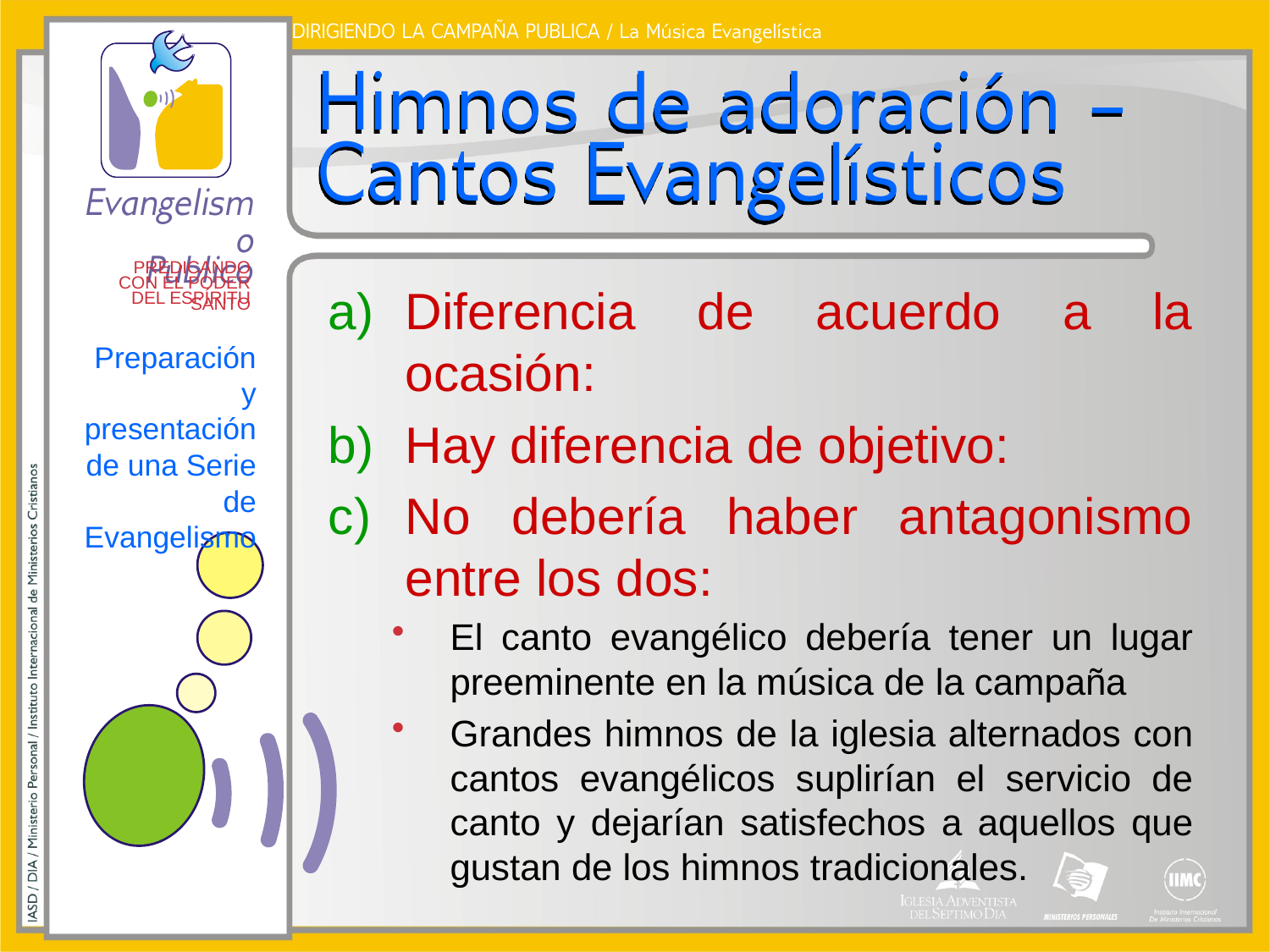

DIRIGIENDO LA CAMPAÑA PUBLICA / La Música Evangelística
# Himnos de adoración – Cantos Evangelísticos
Diferencia de acuerdo a la ocasión:
Hay diferencia de objetivo:
No debería haber antagonismo entre los dos:
El canto evangélico debería tener un lugar preeminente en la música de la campaña
Grandes himnos de la iglesia alternados con cantos evangélicos suplirían el servicio de canto y dejarían satisfechos a aquellos que gustan de los himnos tradicionales.